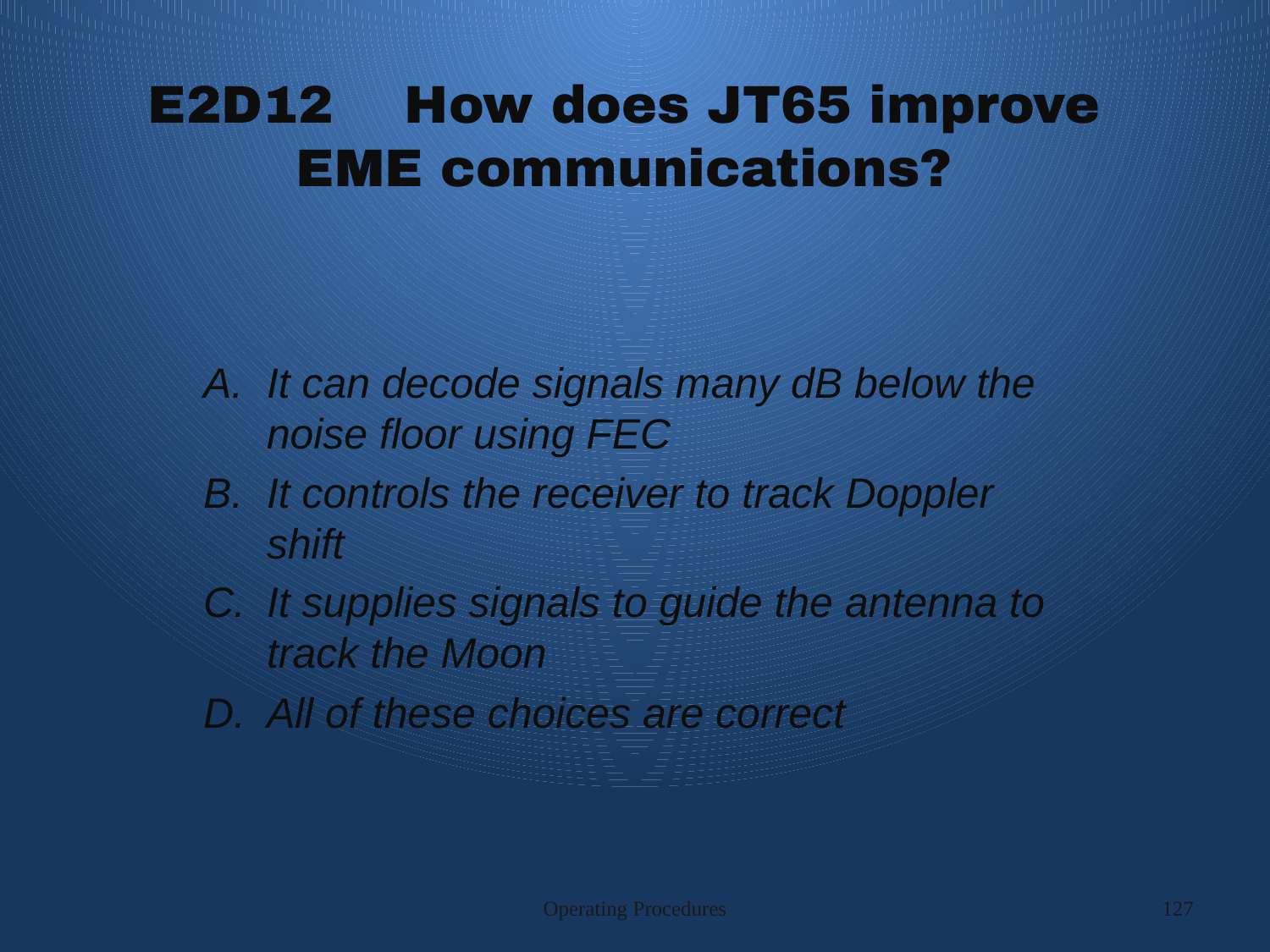

# E2D12    How does JT65 improve EME communications?
It can decode signals many dB below the noise floor using FEC
It controls the receiver to track Doppler shift
It supplies signals to guide the antenna to track the Moon
All of these choices are correct
Operating Procedures
127